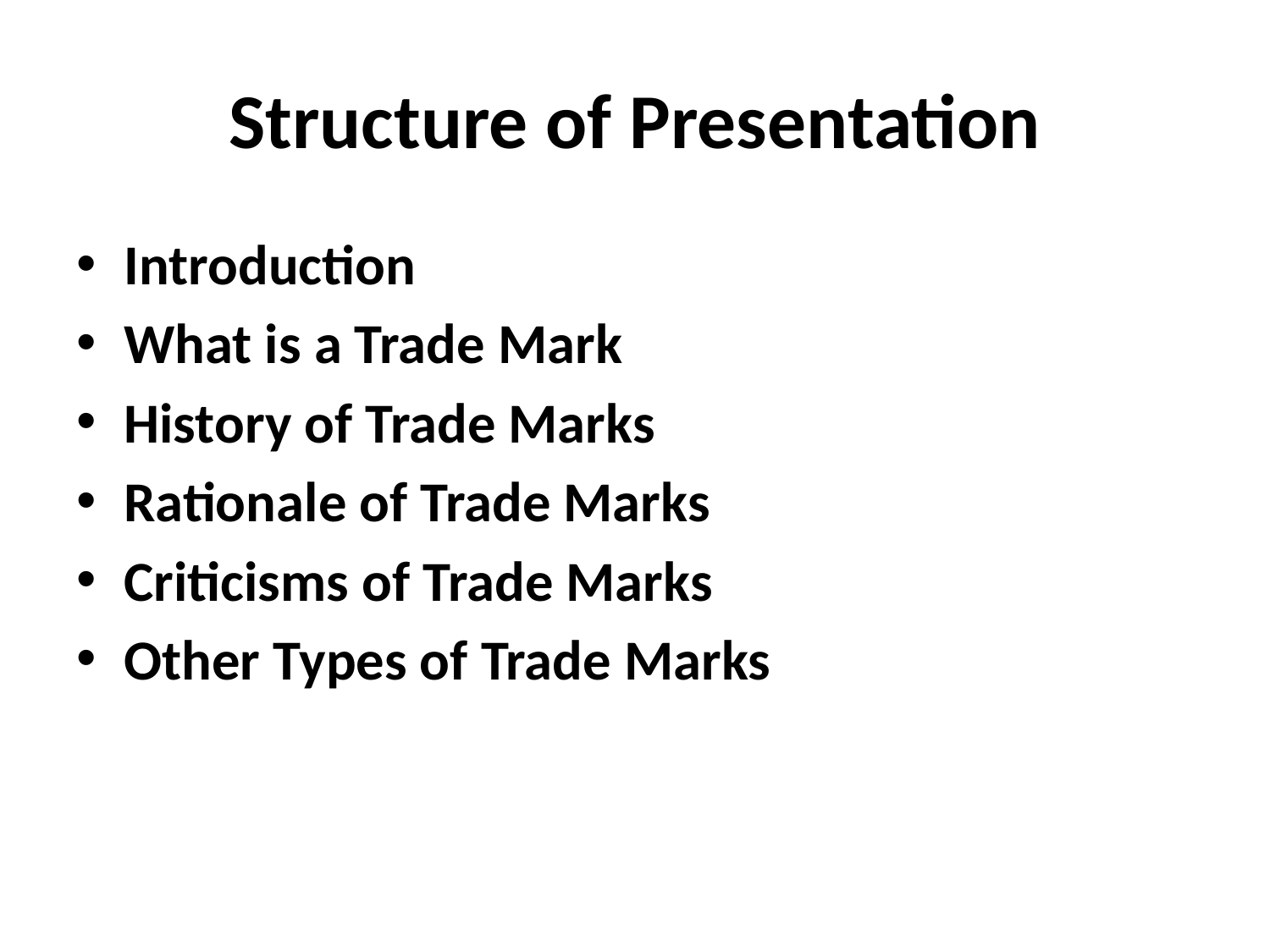

# Structure of Presentation
Introduction
What is a Trade Mark
History of Trade Marks
Rationale of Trade Marks
Criticisms of Trade Marks
Other Types of Trade Marks